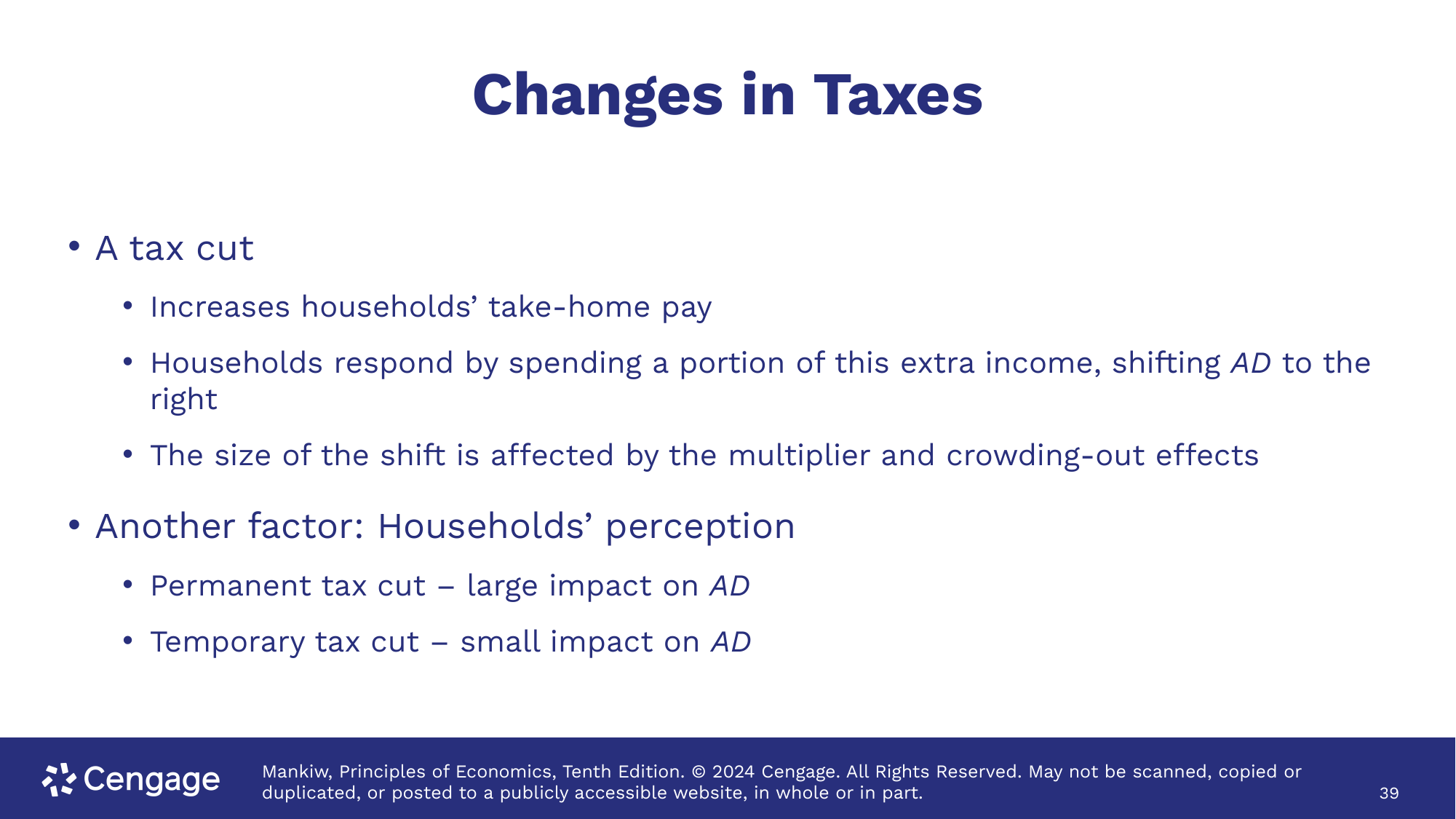

# Changes in Taxes
A tax cut
Increases households’ take-home pay
Households respond by spending a portion of this extra income, shifting AD to the right
The size of the shift is affected by the multiplier and crowding-out effects
Another factor: Households’ perception
Permanent tax cut – large impact on AD
Temporary tax cut – small impact on AD